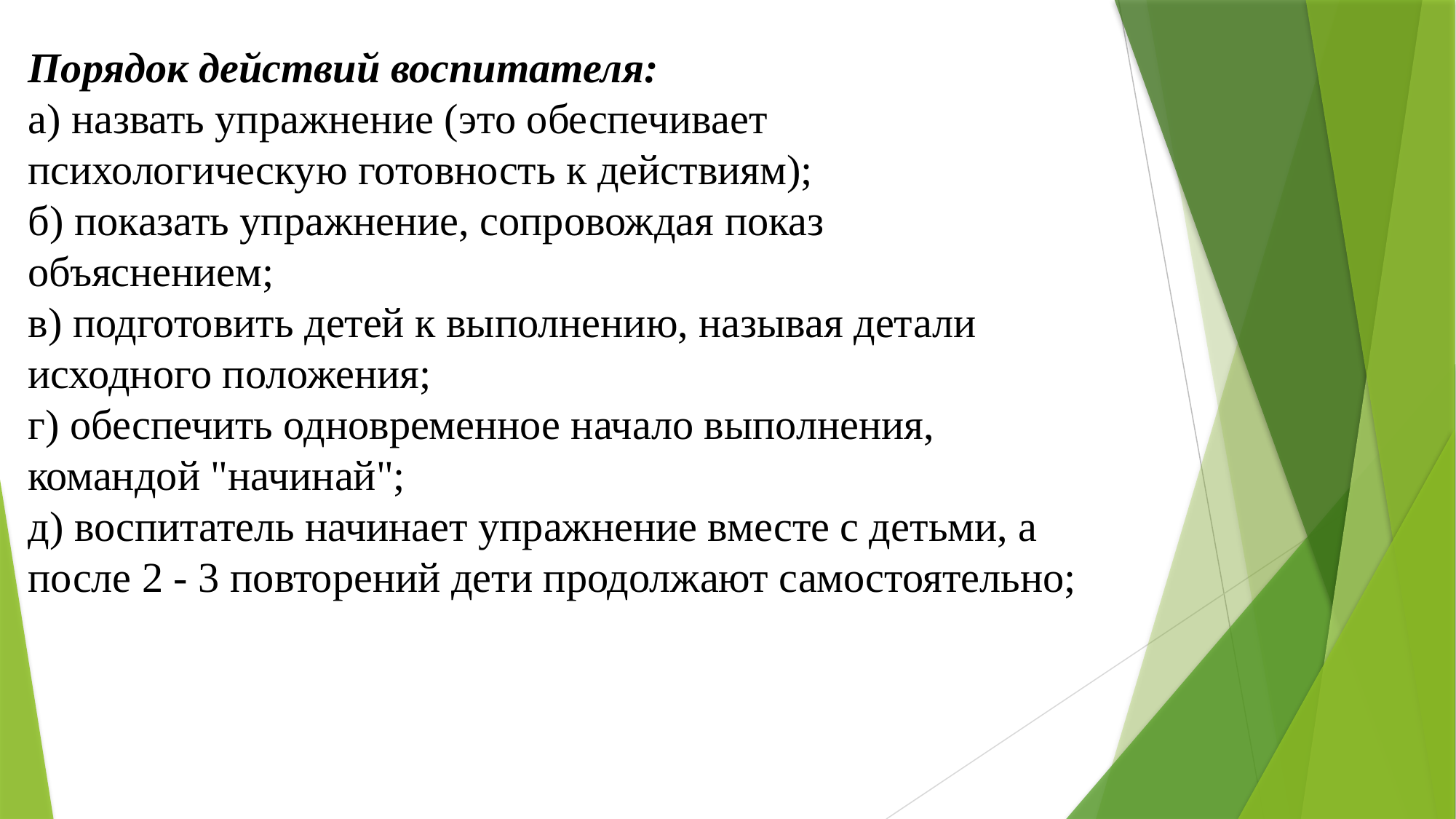

Порядок действий воспитателя:
а) назвать упражнение (это обеспечивает психологическую готовность к действиям);
б) показать упражнение, сопровождая показ объяснением;
в) подготовить детей к выполнению, называя детали исходного положения;
г) обеспечить одновременное начало выполнения, командой "начинай";
д) воспитатель начинает упражнение вместе с детьми, а после 2 - 3 повторений дети продолжают самостоятельно;